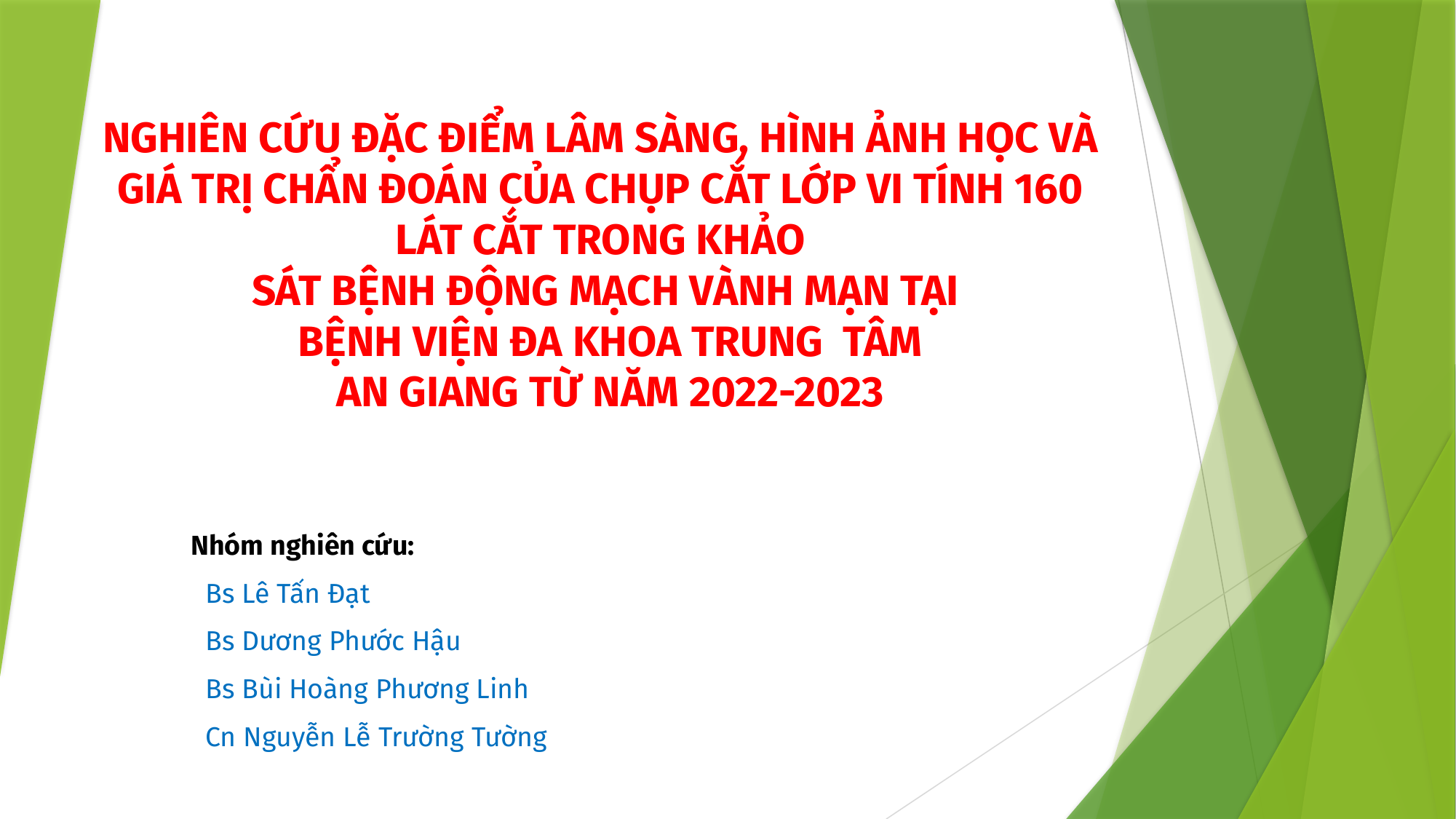

# NGHIÊN CỨU ĐẶC ĐIỂM LÂM SÀNG, HÌNH ẢNH HỌC VÀ  GIÁ TRỊ CHẨN ĐOÁN CỦA CHỤP CẮT LỚP VI TÍNH 160  LÁT CẮT TRONG KHẢO SÁT BỆNH ĐỘNG MẠCH VÀNH MẠN TẠI BỆNH VIỆN ĐA KHOA TRUNG  TÂM AN GIANG TỪ NĂM 2022-2023
Nhóm nghiên cứu:
  Bs Lê Tấn Đạt
  Bs Dương Phước Hậu
  Bs Bùi Hoàng Phương Linh
  Cn Nguyễn Lễ Trường Tường